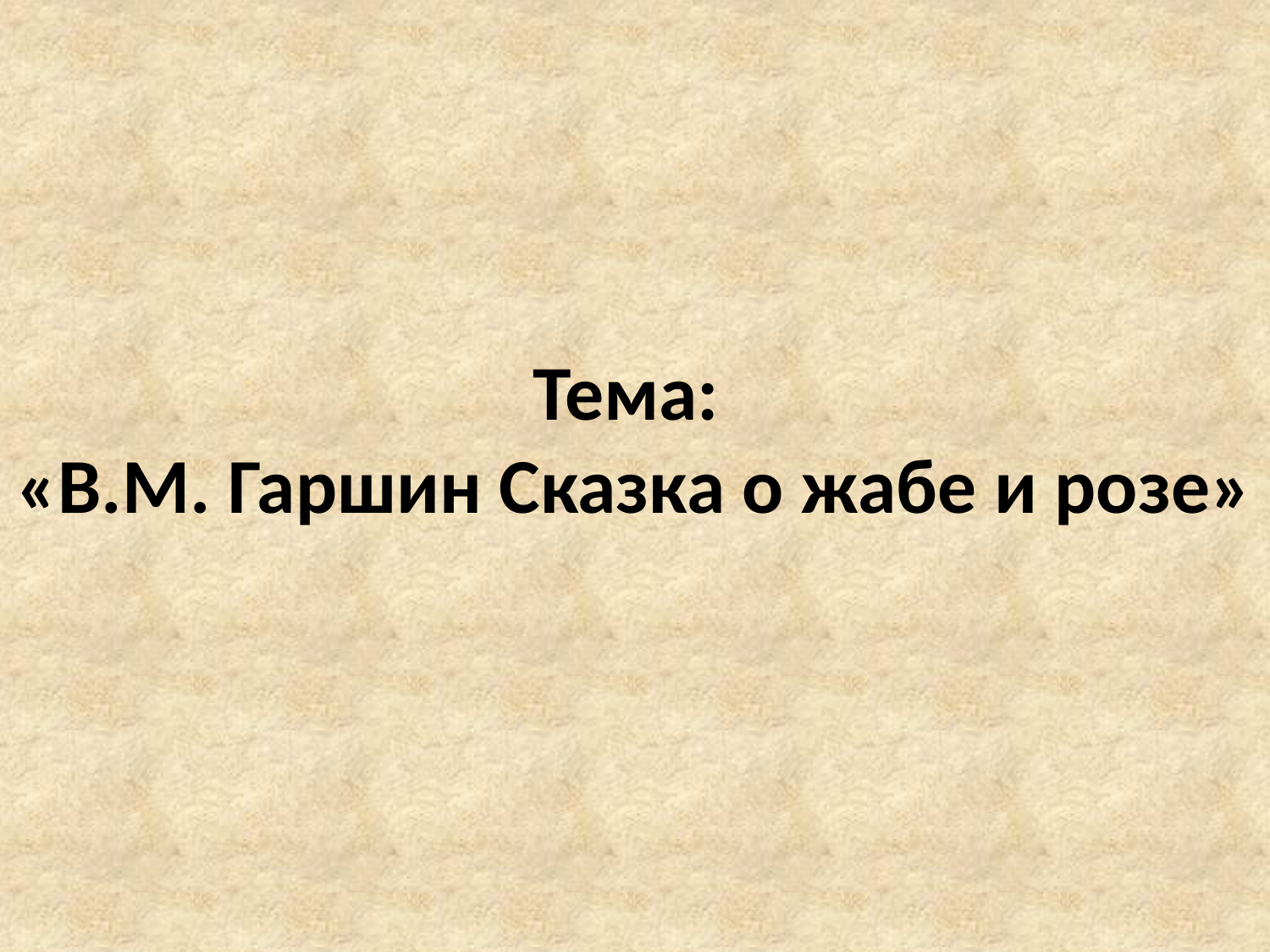

Тема:
«В.М. Гаршин Сказка о жабе и розе»